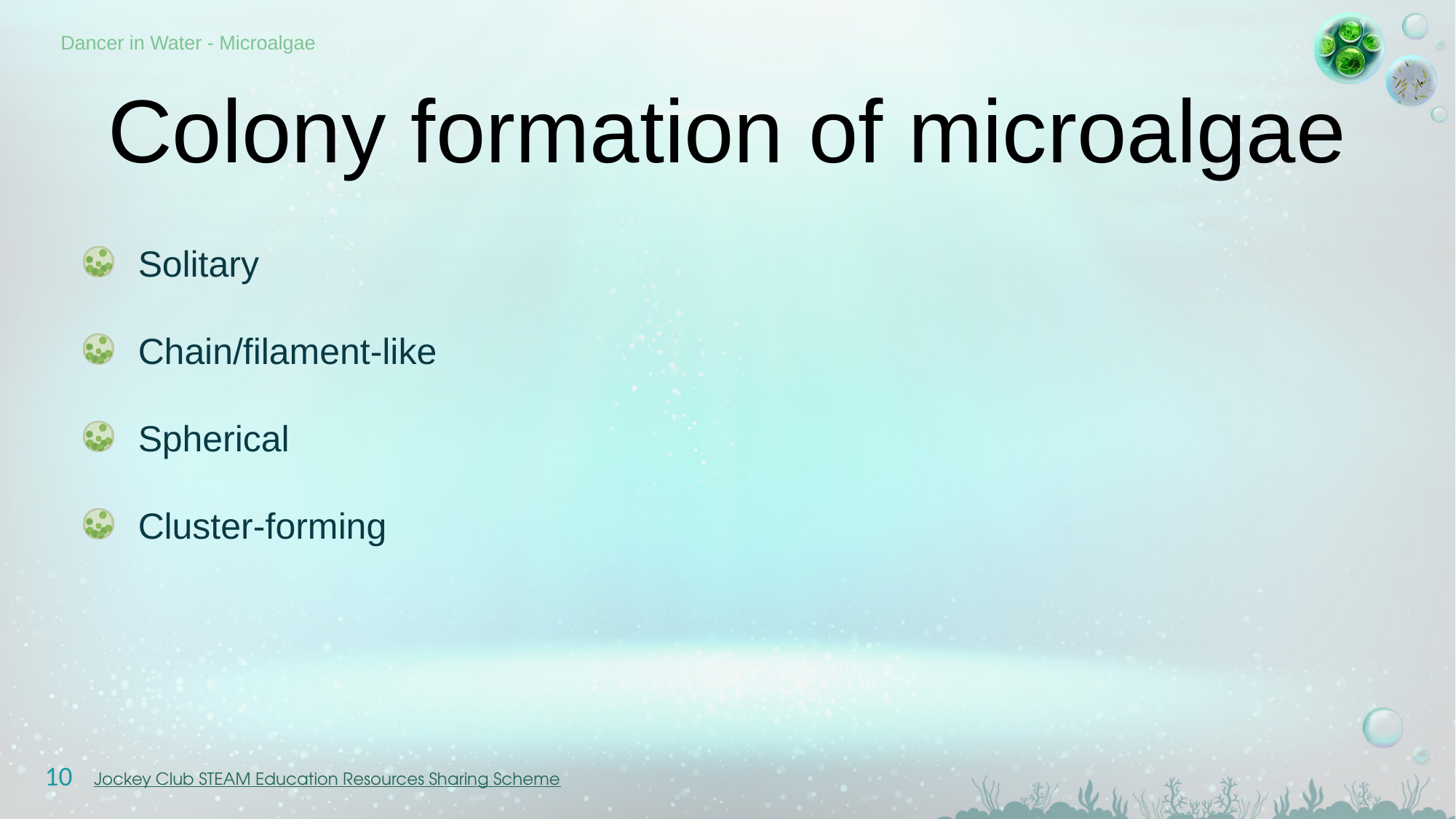

Colony formation of microalgae
Solitary
Chain/filament-like
Spherical
Cluster-forming

10